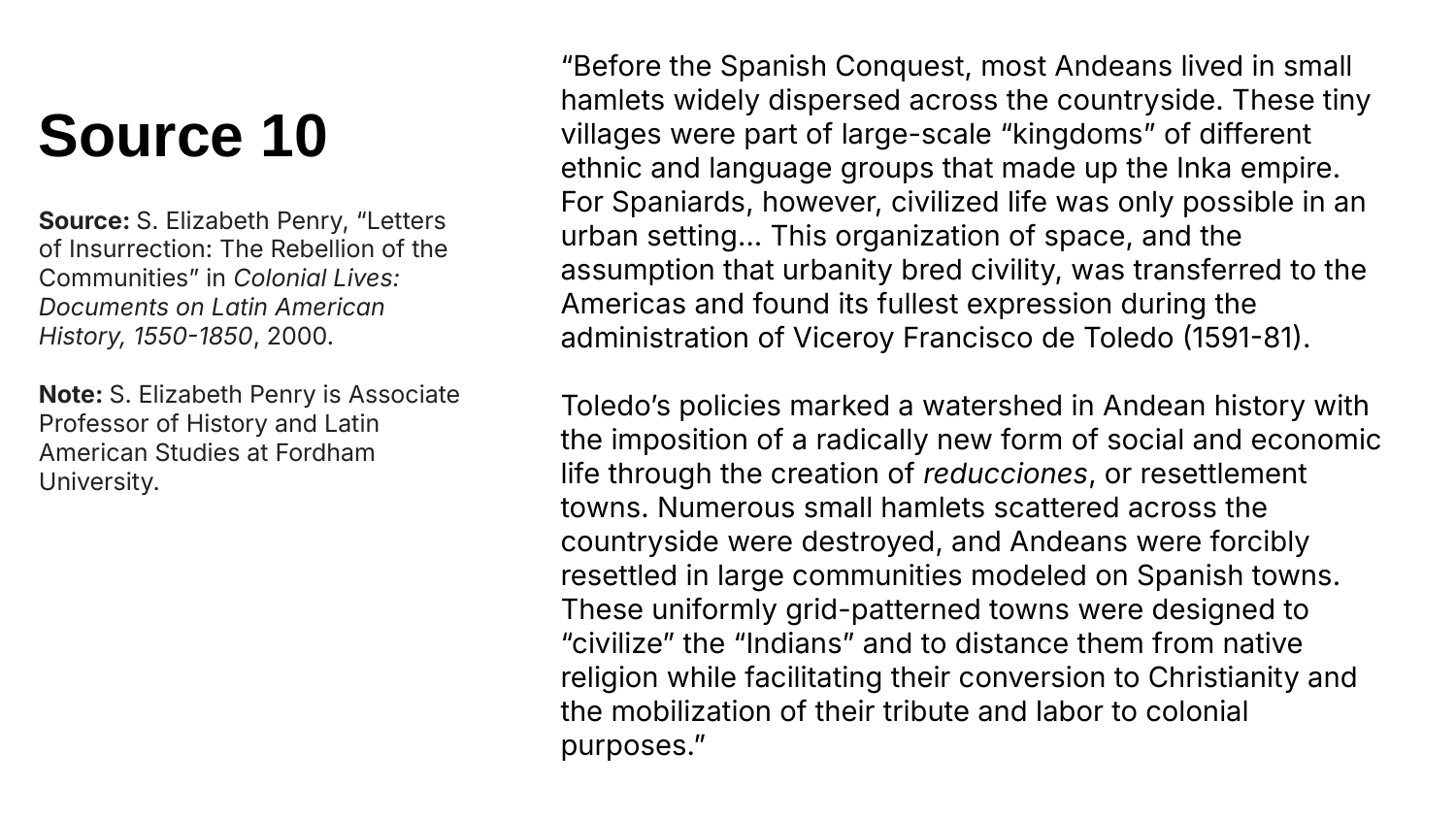

“Before the Spanish Conquest, most Andeans lived in small hamlets widely dispersed across the countryside. These tiny villages were part of large-scale “kingdoms” of different ethnic and language groups that made up the Inka empire. For Spaniards, however, civilized life was only possible in an urban setting… This organization of space, and the assumption that urbanity bred civility, was transferred to the Americas and found its fullest expression during the administration of Viceroy Francisco de Toledo (1591-81).

Toledo’s policies marked a watershed in Andean history with the imposition of a radically new form of social and economic life through the creation of reducciones, or resettlement towns. Numerous small hamlets scattered across the countryside were destroyed, and Andeans were forcibly resettled in large communities modeled on Spanish towns. These uniformly grid-patterned towns were designed to “civilize” the “Indians” and to distance them from native religion while facilitating their conversion to Christianity and the mobilization of their tribute and labor to colonial purposes.”
Source 10

Source: S. Elizabeth Penry, “Letters of Insurrection: The Rebellion of the Communities” in Colonial Lives: Documents on Latin American History, 1550-1850, 2000.

Note: S. Elizabeth Penry is Associate Professor of History and Latin American Studies at Fordham University.